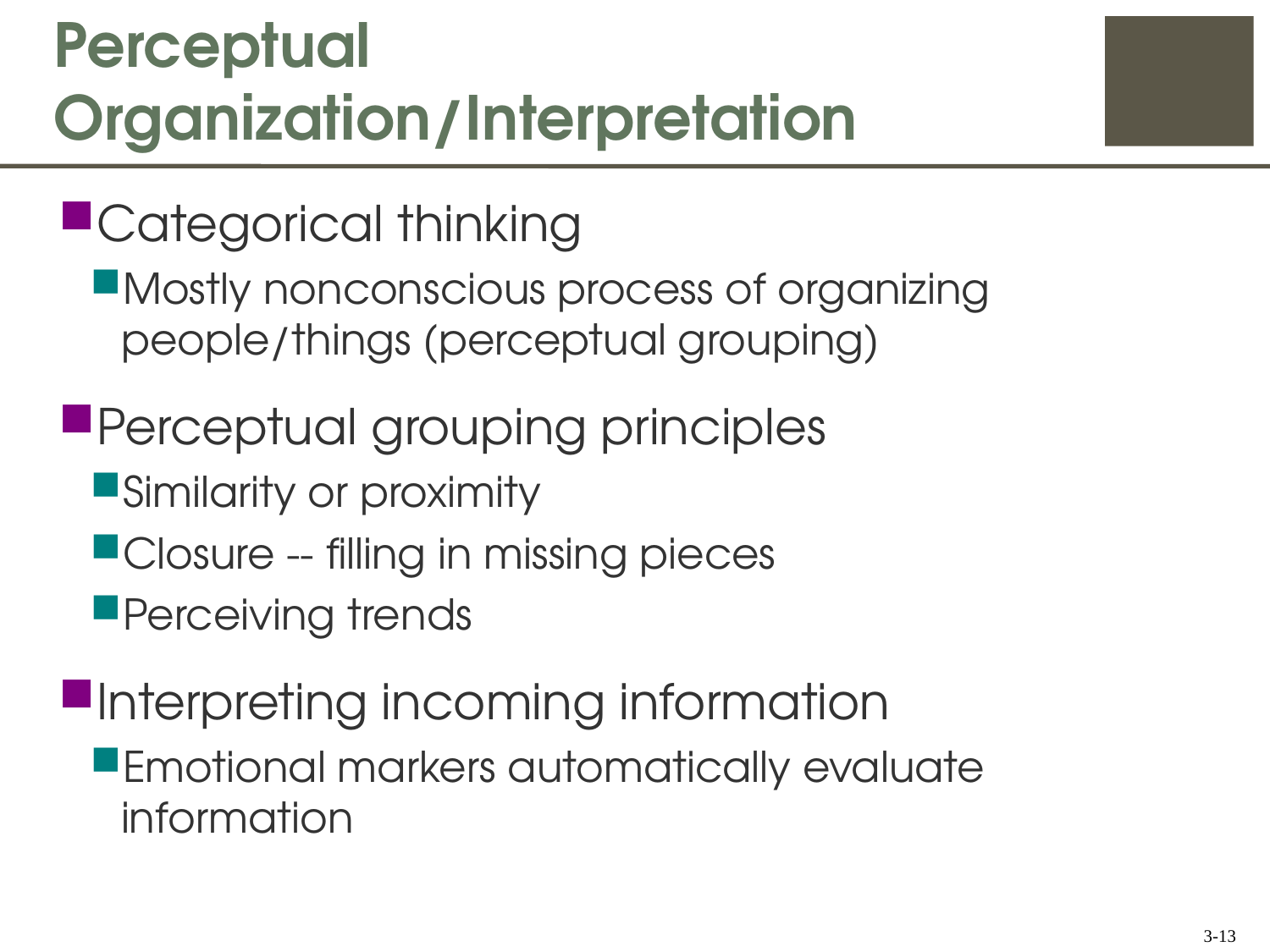

# Perceptual Organization/Interpretation
Categorical thinking
Mostly nonconscious process of organizing people/things (perceptual grouping)
Perceptual grouping principles
Similarity or proximity
Closure -- filling in missing pieces
Perceiving trends
Interpreting incoming information
Emotional markers automatically evaluate information